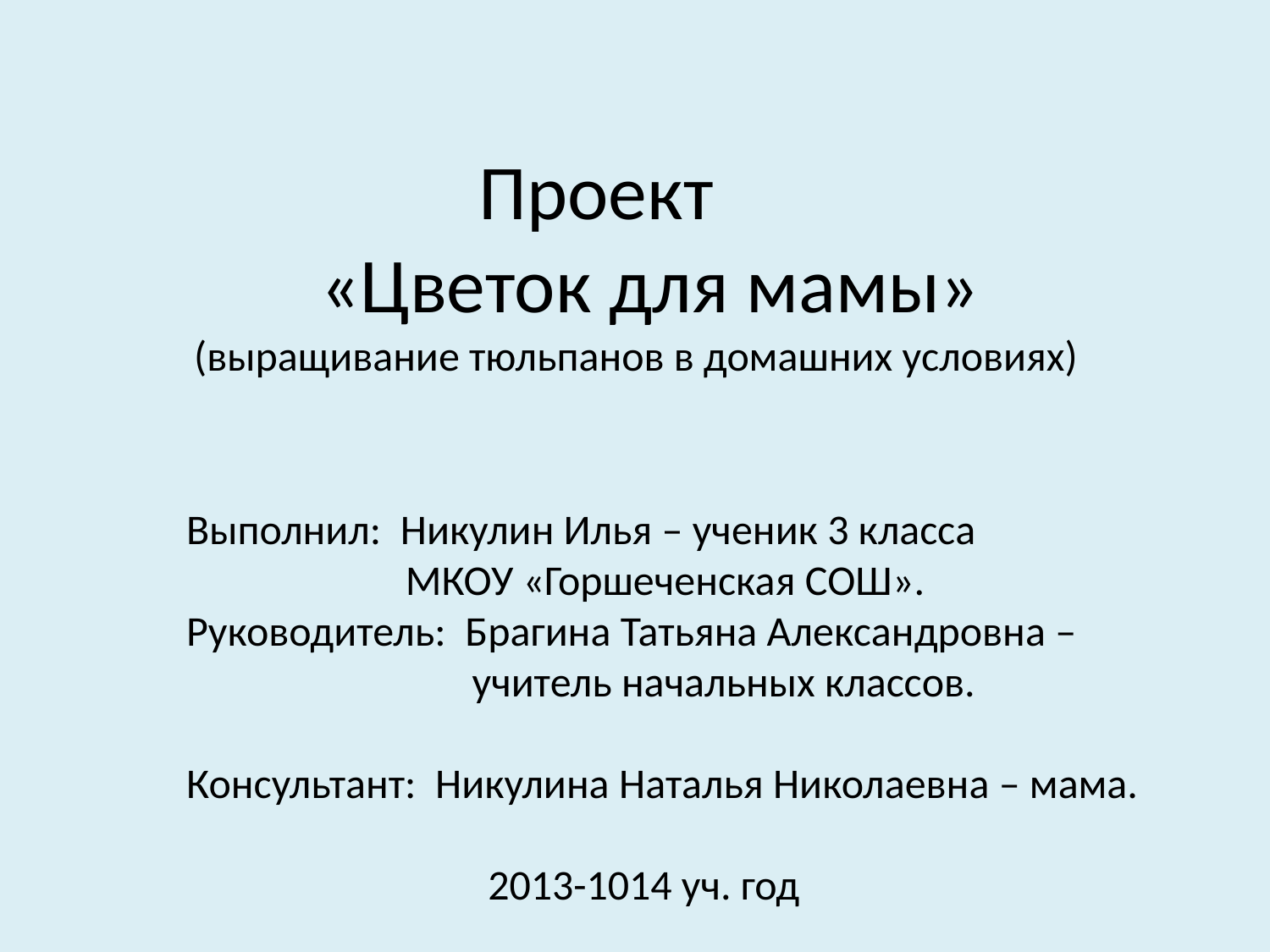

Проект
           «Цветок для мамы»
       (выращивание тюльпанов в домашних условиях)
  Выполнил:  Никулин Илья – ученик 3 класса
                         МКОУ «Горшеченская СОШ».
  Руководитель:  Брагина Татьяна Александровна –
                                учитель начальных классов.
  Консультант:  Никулина Наталья Николаевна – мама.

		       2013-1014 уч. год